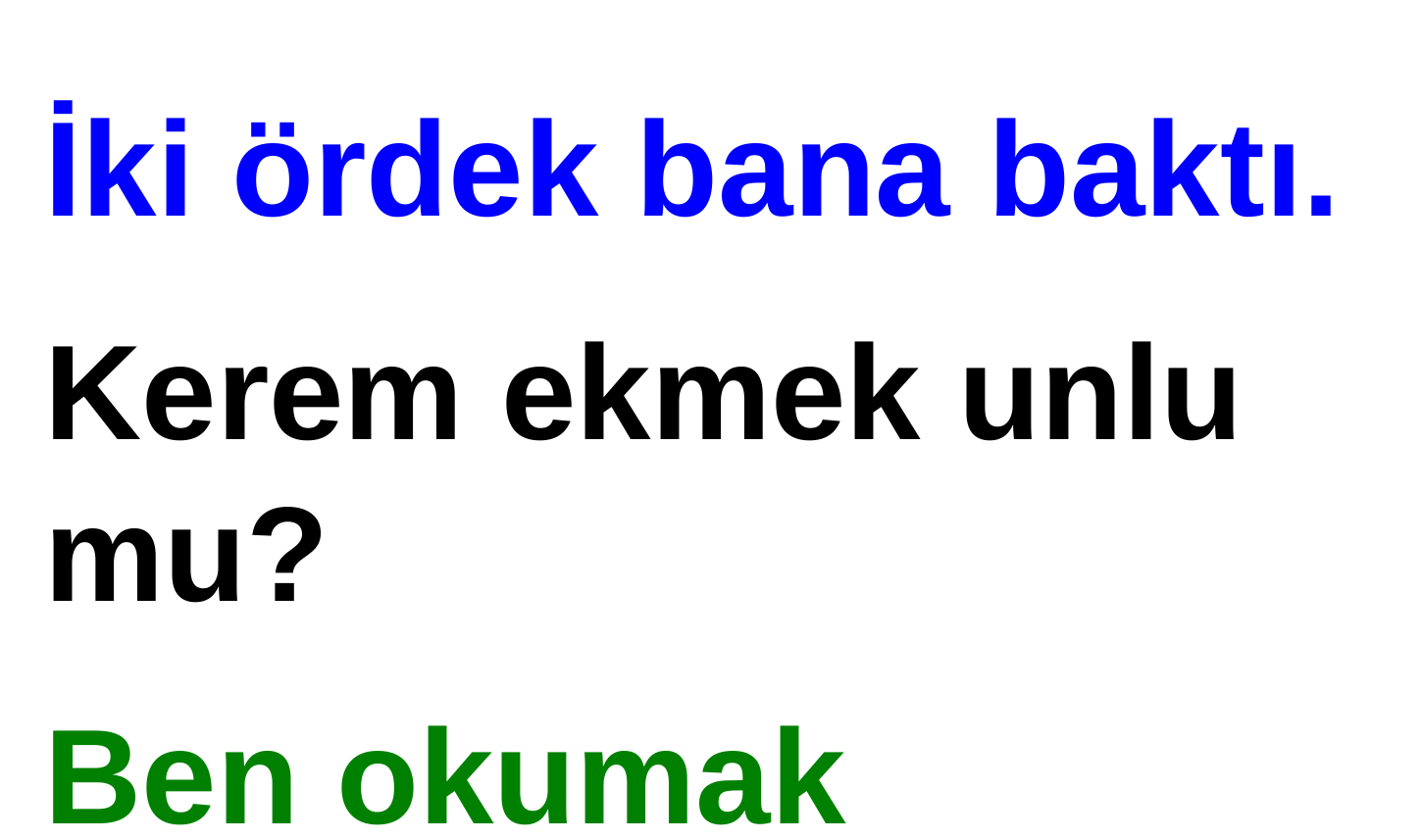

İki ördek bana baktı.

Kerem ekmek unlu mu?

Ben okumak istiyorum.